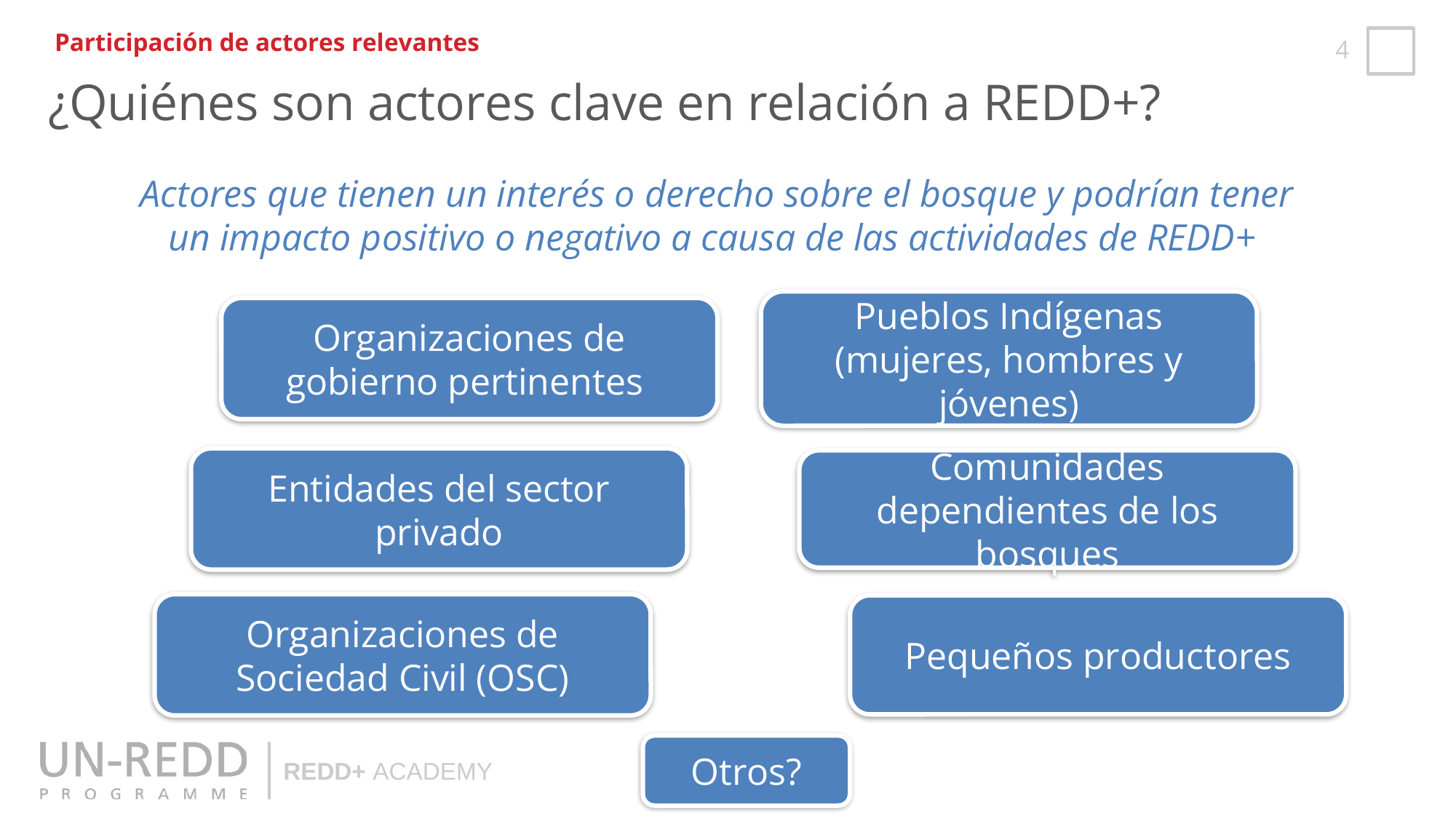

Participación de actores relevantes
¿Quiénes son actores clave en relación a REDD+?
Actores que tienen un interés o derecho sobre el bosque y podrían tener un impacto positivo o negativo a causa de las actividades de REDD+
Pueblos Indígenas (mujeres, hombres y jóvenes)
Organizaciones de gobierno pertinentes
Entidades del sector privado
Comunidades dependientes de los bosques
Organizaciones de Sociedad Civil (OSC)
Pequeños productores
Otros?